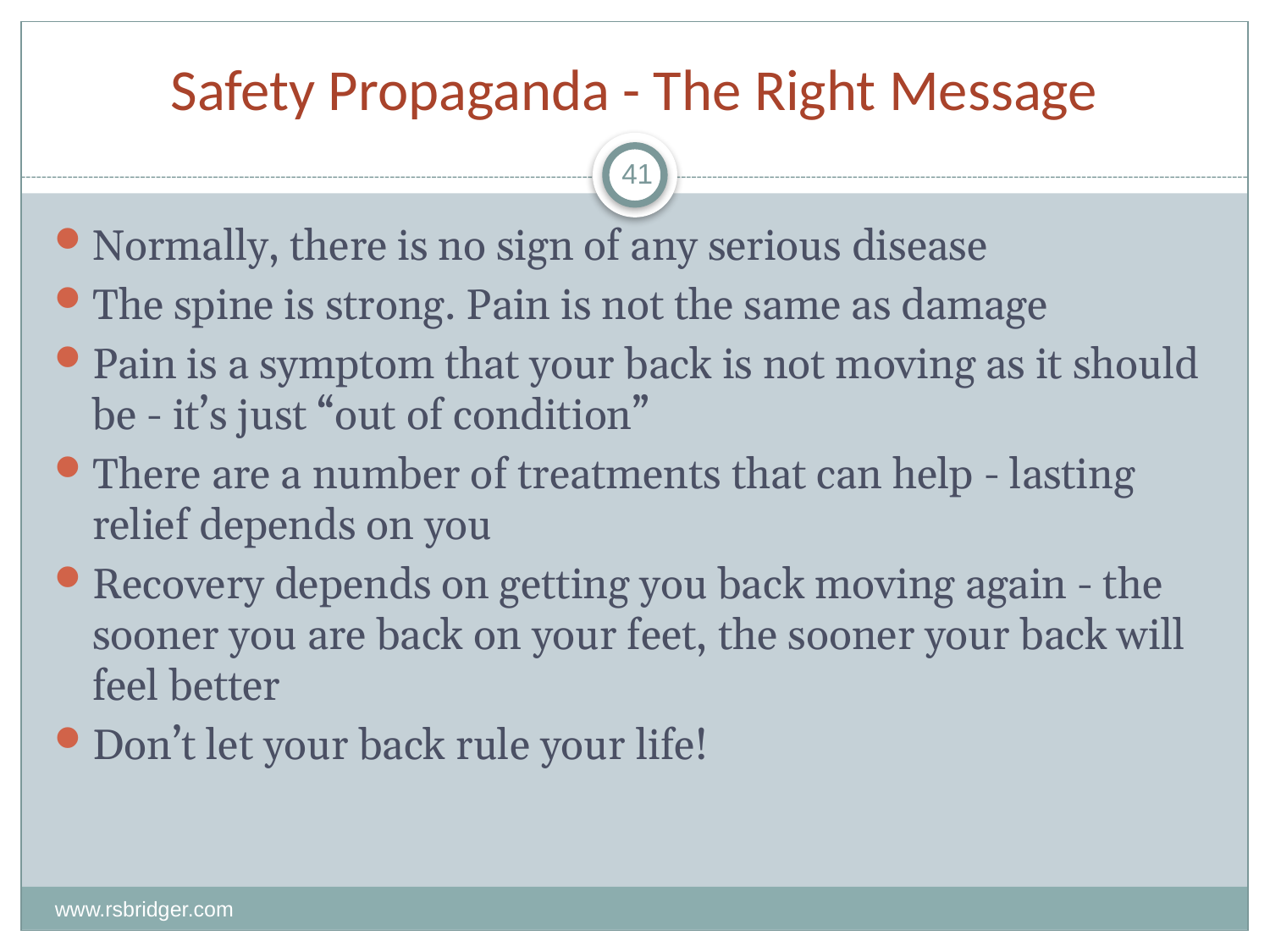

# Safety Propaganda - The Right Message
41
Normally, there is no sign of any serious disease
The spine is strong. Pain is not the same as damage
Pain is a symptom that your back is not moving as it should be - it’s just “out of condition”
There are a number of treatments that can help - lasting relief depends on you
Recovery depends on getting you back moving again - the sooner you are back on your feet, the sooner your back will feel better
Don’t let your back rule your life!
www.rsbridger.com